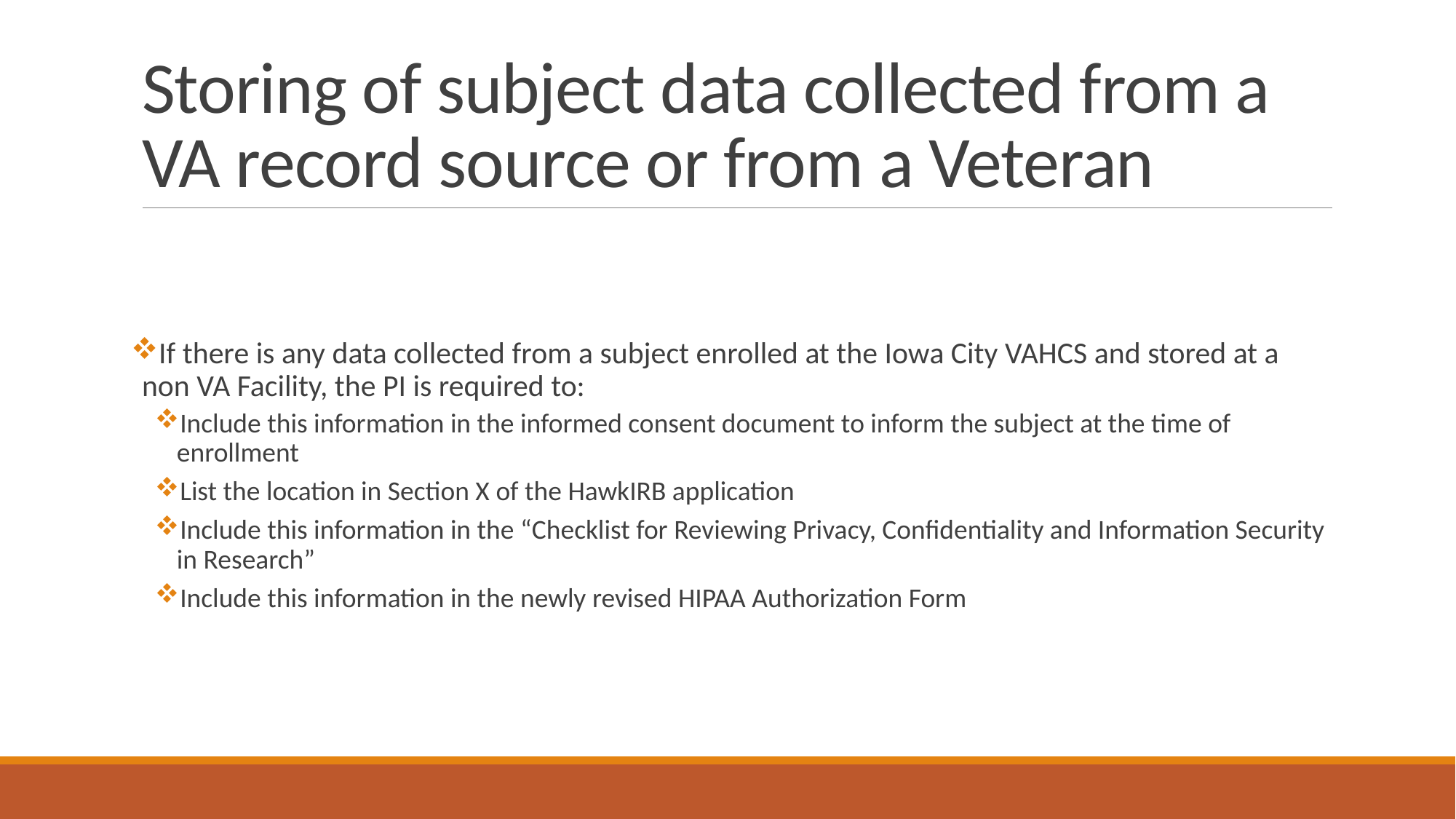

# Storing of subject data collected from a VA record source or from a Veteran

If there is any data collected from a subject enrolled at the Iowa City VAHCS and stored at a non VA Facility, the PI is required to:
Include this information in the informed consent document to inform the subject at the time of enrollment
List the location in Section X of the HawkIRB application
Include this information in the “Checklist for Reviewing Privacy, Confidentiality and Information Security in Research”
Include this information in the newly revised HIPAA Authorization Form